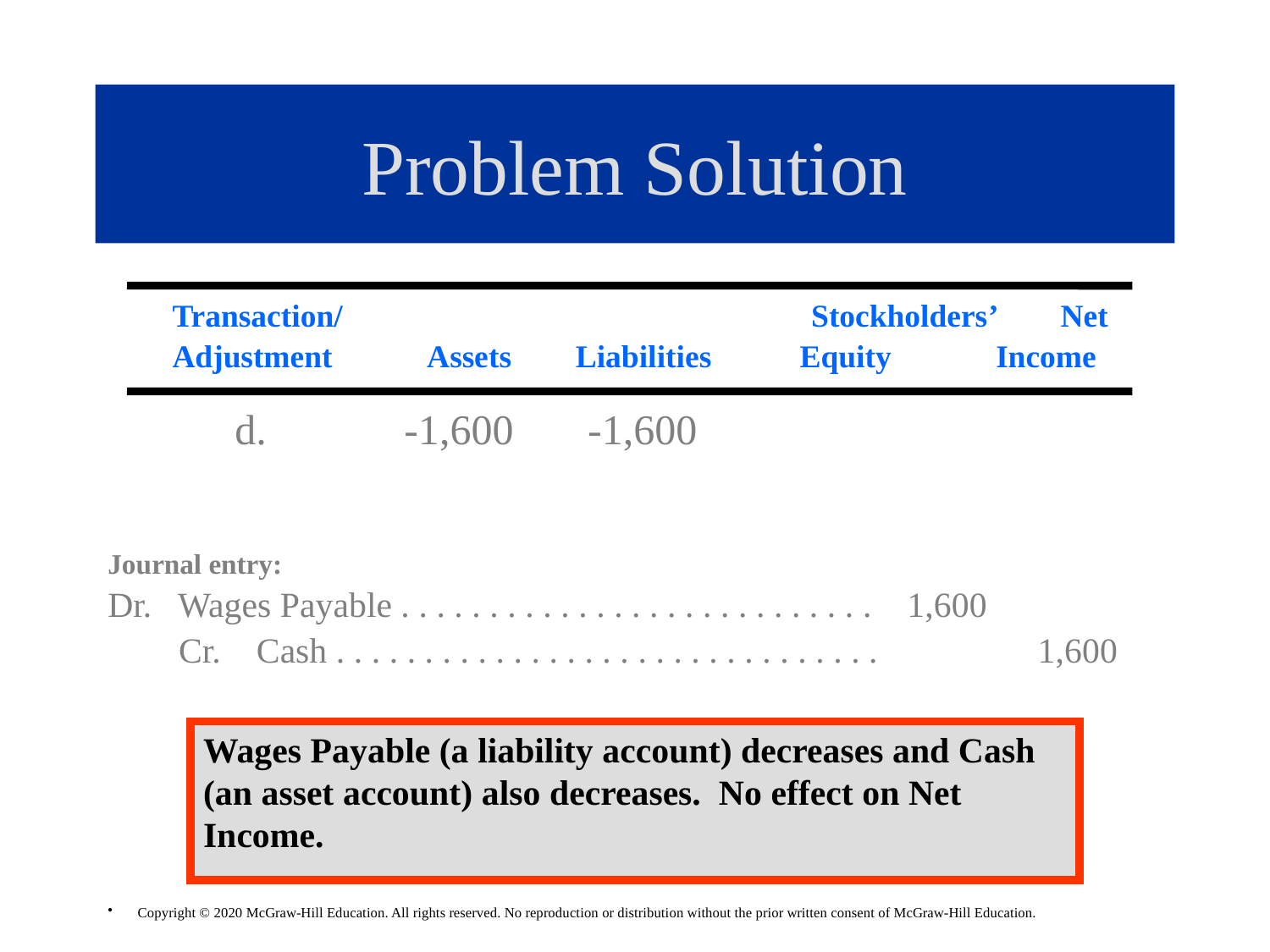

# Problem Solution

        Transaction/	                                                  Stockholders’        Net
        Adjustment            Assets        Liabilities           Equity             Income

            d.             -1,600       -1,600

Journal entry:
Dr.   Wages Payable . . . . . . . . . . . . . . . . . . . . . . . . . . .    1,600
        Cr.    Cash . . . . . . . . . . . . . . . . . . . . . . . . . . . . . . .                  1,600
Wages Payable (a liability account) decreases and Cash (an asset account) also decreases.  No effect on Net Income.